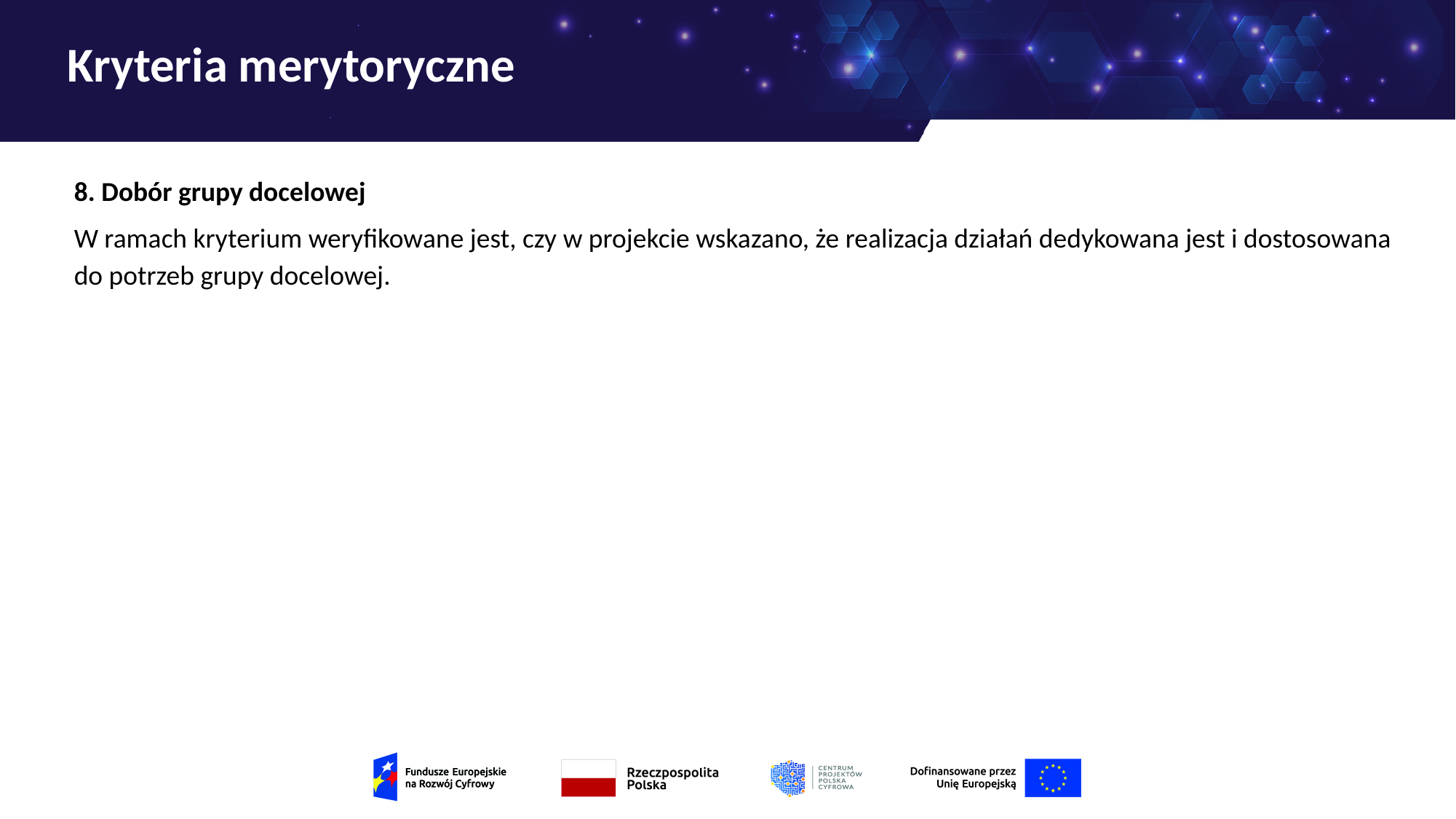

# Kryteria merytoryczne
8. Dobór grupy docelowej
W ramach kryterium weryfikowane jest, czy w projekcie wskazano, że realizacja działań dedykowana jest i dostosowana do potrzeb grupy docelowej.